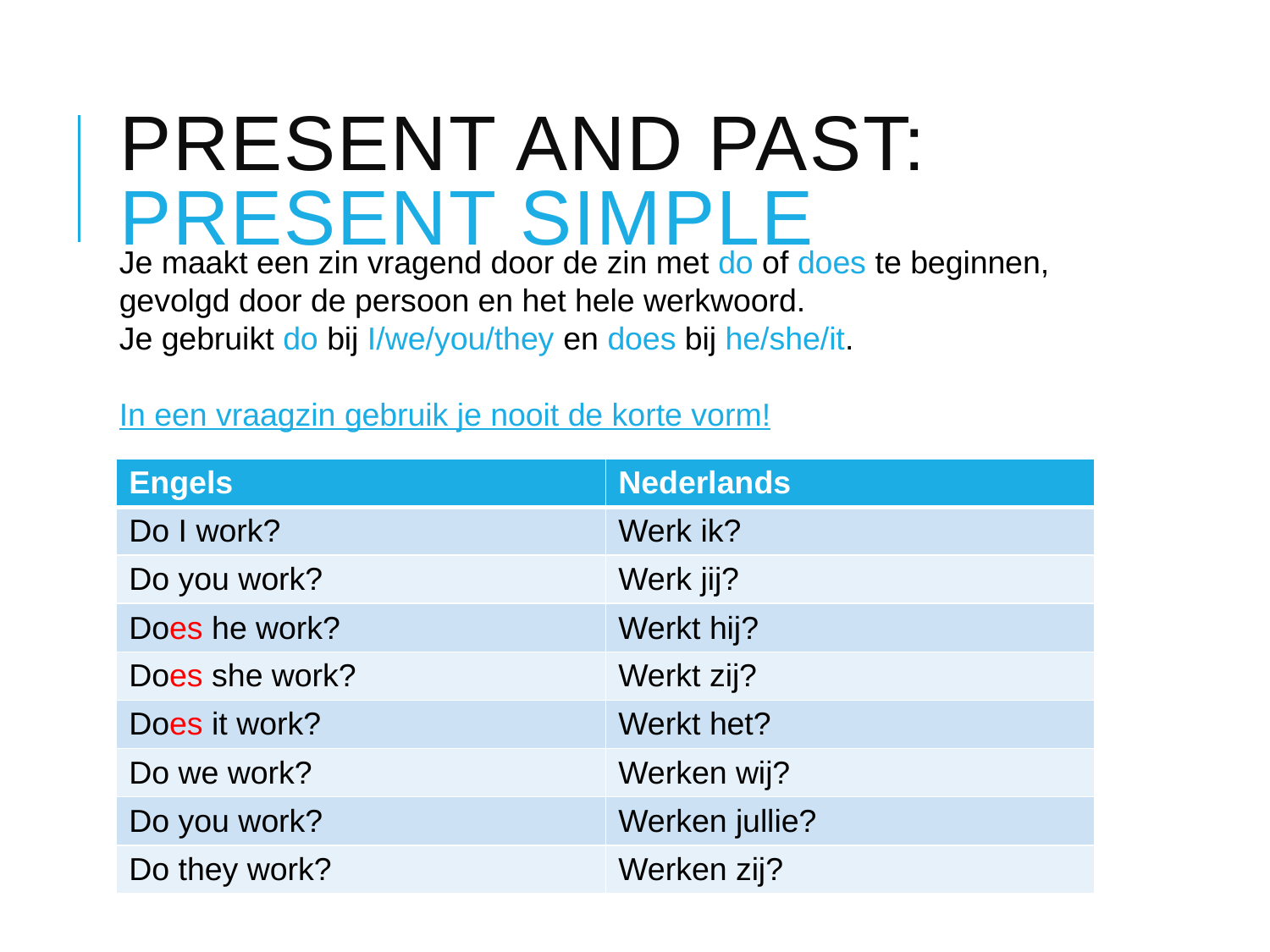

# PRESENT AND PAST: present simple
Je maakt een zin vragend door de zin met do of does te beginnen, gevolgd door de persoon en het hele werkwoord.
Je gebruikt do bij I/we/you/they en does bij he/she/it.

In een vraagzin gebruik je nooit de korte vorm!
| Engels | Nederlands |
| --- | --- |
| Do I work? | Werk ik? |
| Do you work? | Werk jij? |
| Does he work? | Werkt hij? |
| Does she work? | Werkt zij? |
| Does it work? | Werkt het? |
| Do we work? | Werken wij? |
| Do you work? | Werken jullie? |
| Do they work? | Werken zij? |